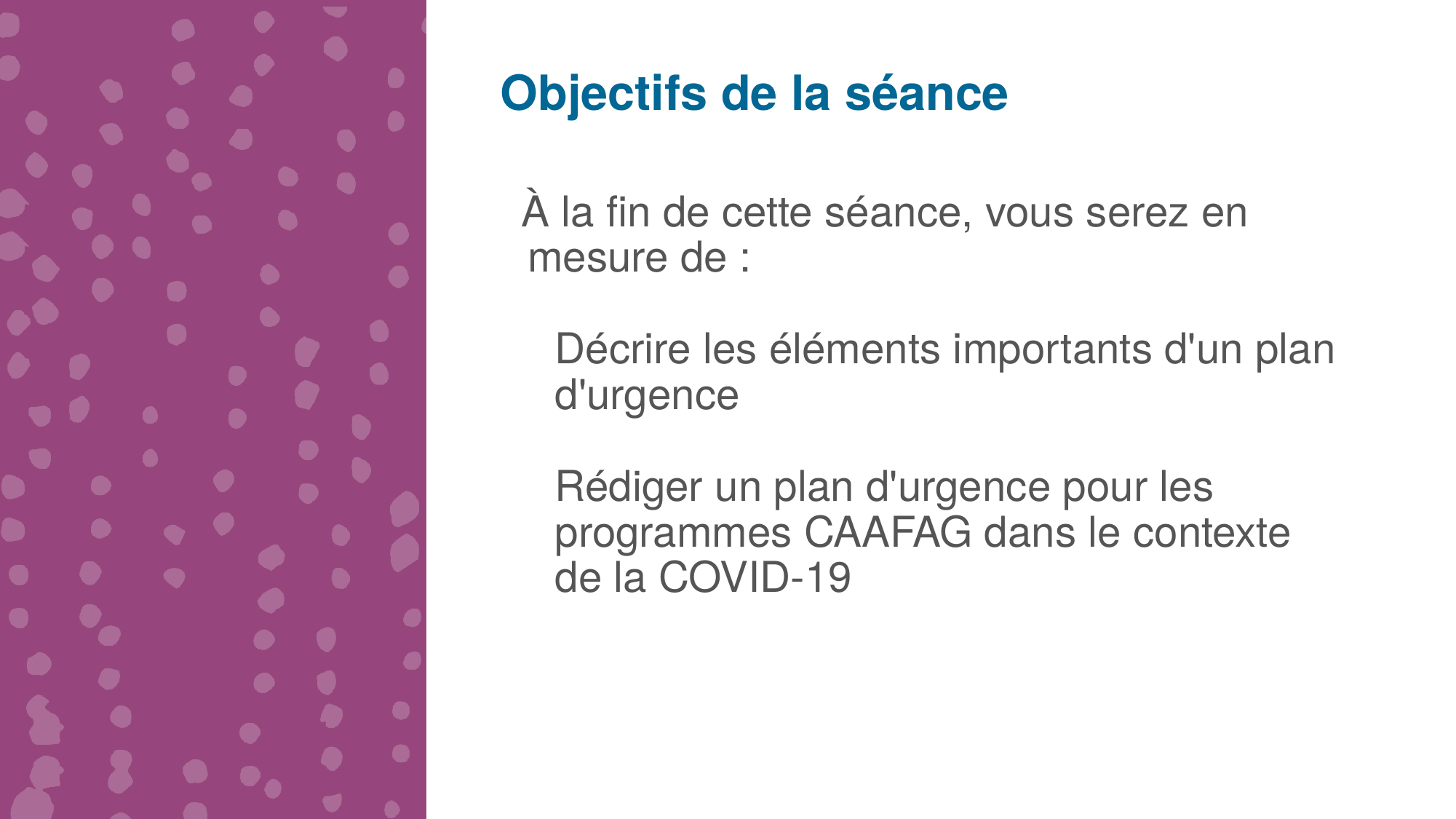

Objectifs de la séance
À la fin de cette séance, vous serez en mesure de :

Décrire les éléments importants d'un plan d'urgence

Rédiger un plan d'urgence pour les programmes CAAFAG dans le contexte de la COVID-19